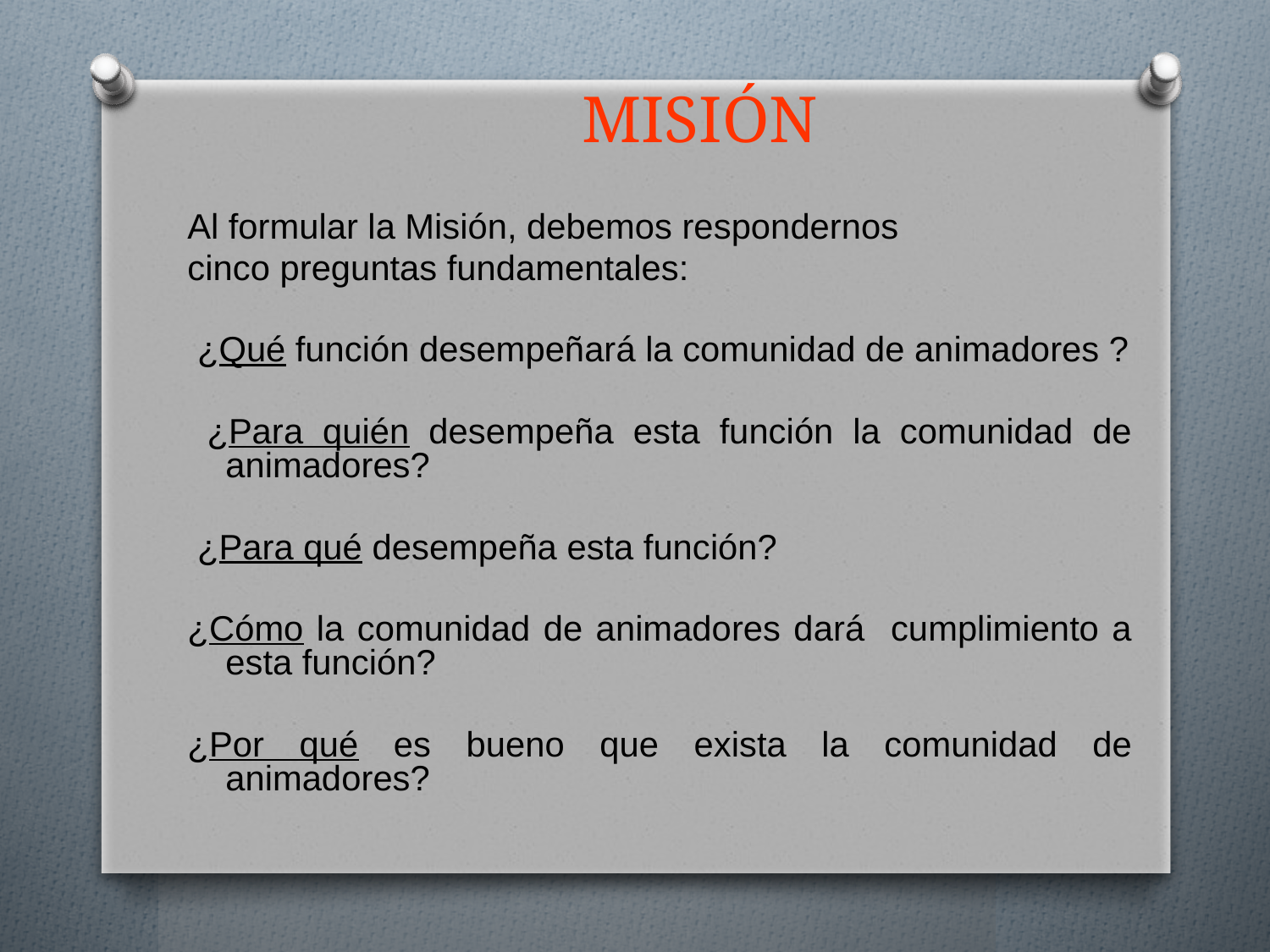

# MISIÓN
Al formular la Misión, debemos respondernos
cinco preguntas fundamentales:

 ¿Qué función desempeñará la comunidad de animadores ?

 ¿Para quién desempeña esta función la comunidad de animadores?

 ¿Para qué desempeña esta función?

¿Cómo la comunidad de animadores dará  cumplimiento a esta función?

¿Por qué es bueno que exista la comunidad de animadores?